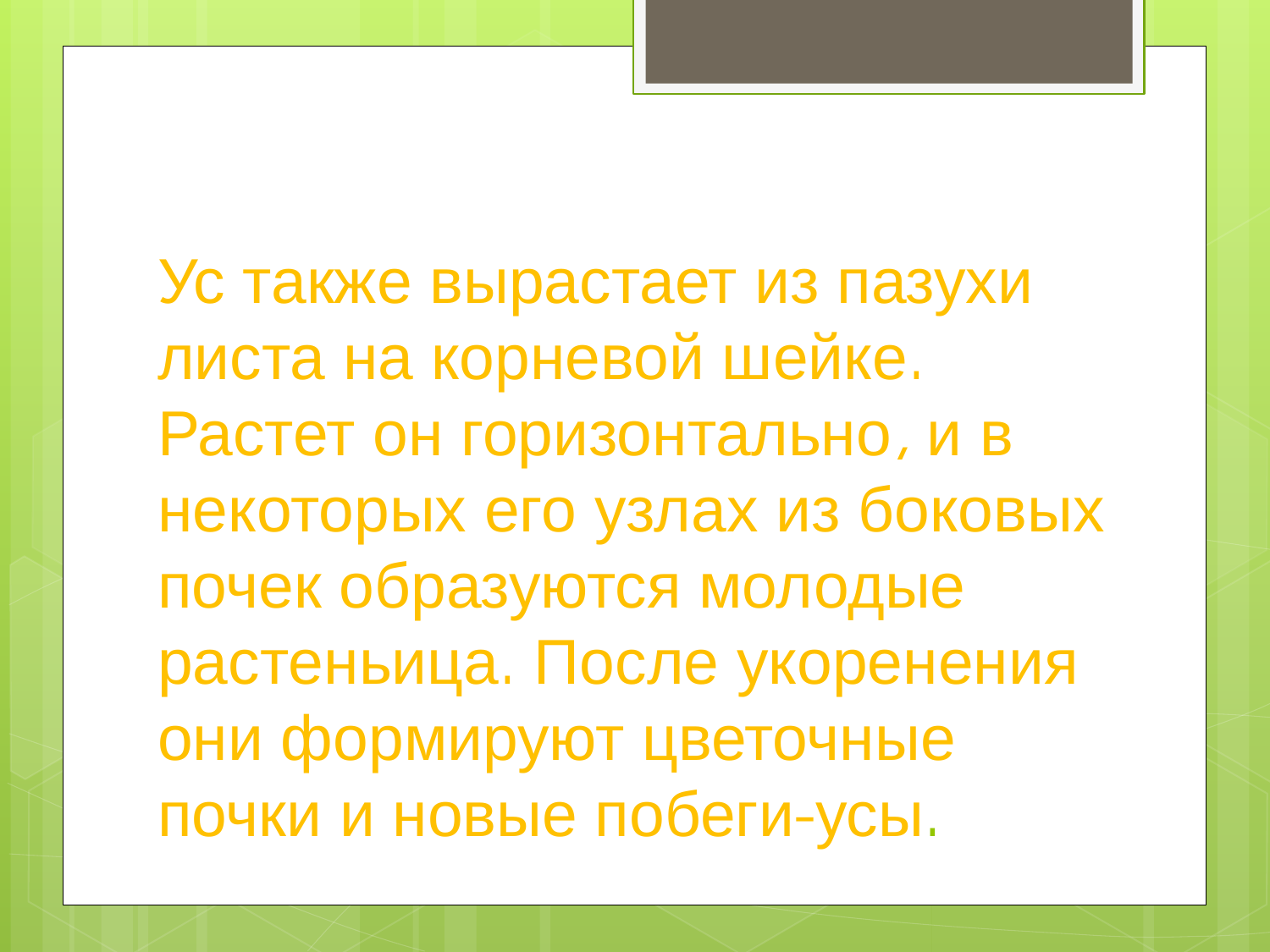

# Ус также вырастает из пазухи листа на корневой шейке. Растет он горизонтально, и в некоторых его узлах из боковых почек образуются молодые растеньица. После укоренения они формируют цветочные почки и новые побеги-усы.